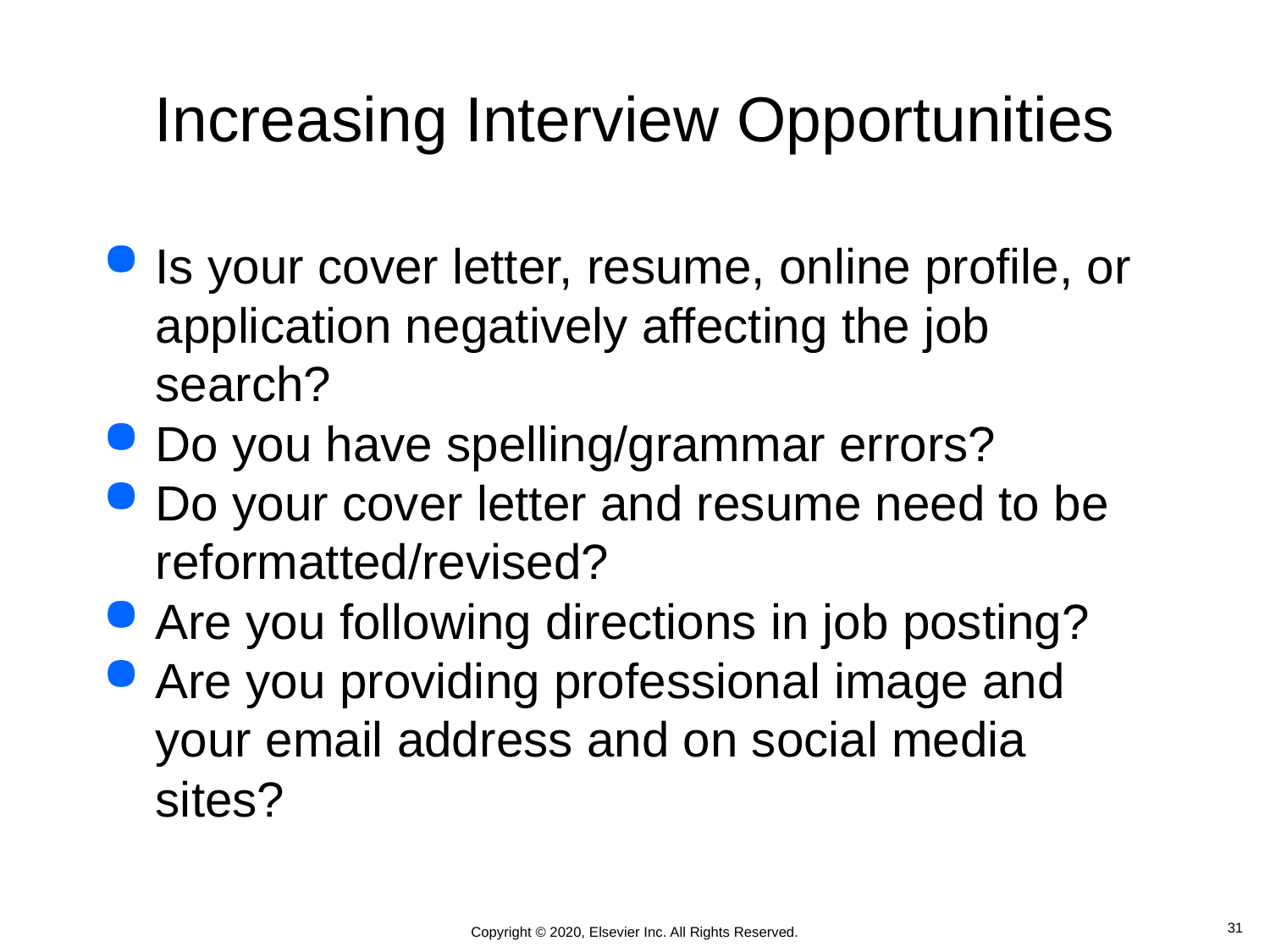

# Increasing Interview Opportunities
Is your cover letter, resume, online profile, or application negatively affecting the job search?
Do you have spelling/grammar errors?
Do your cover letter and resume need to be reformatted/revised?
Are you following directions in job posting?
Are you providing professional image and your email address and on social media sites?
 31